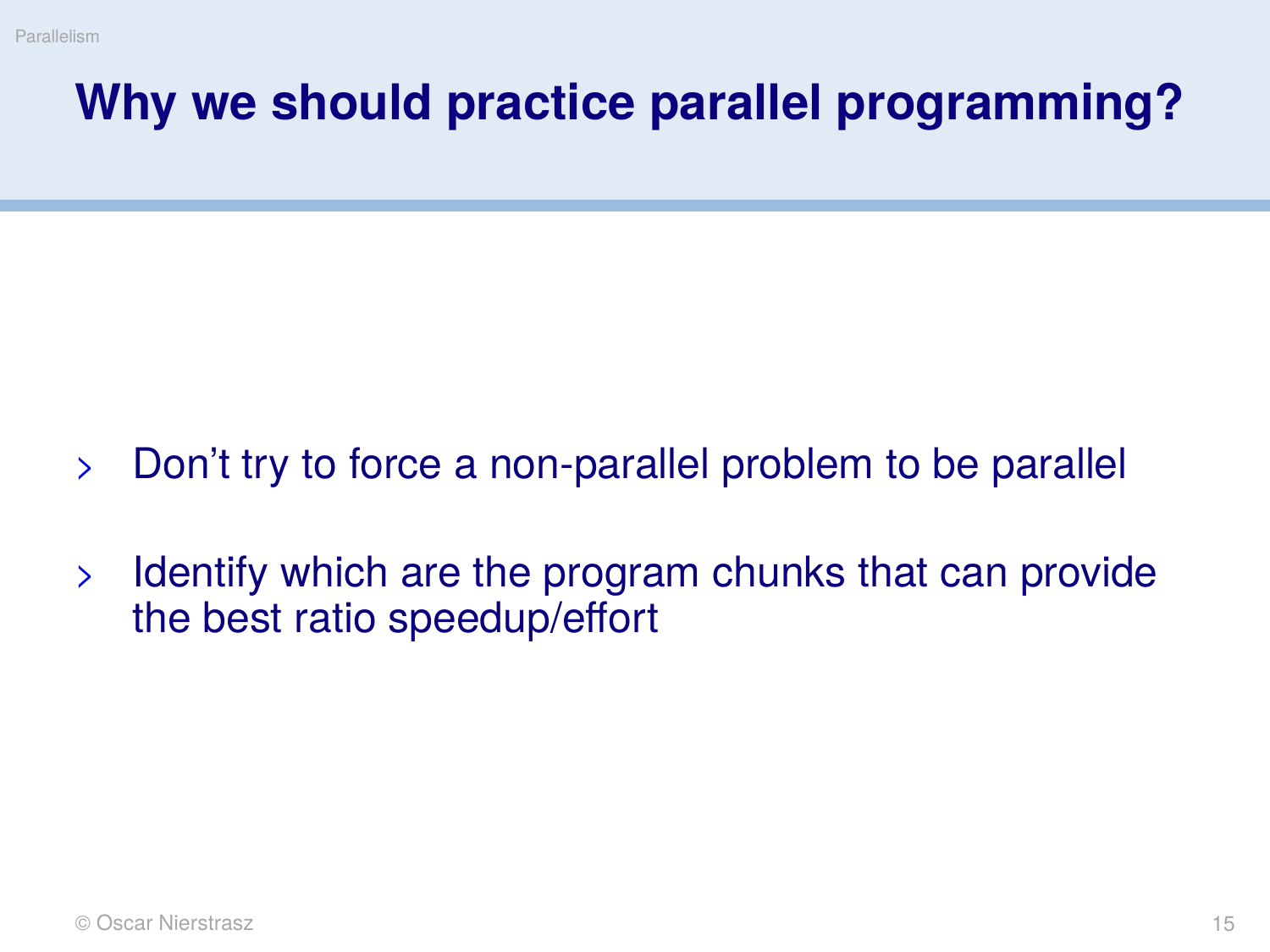

Parallelism
# Why we should practice parallel programming?
Don’t try to force a non-parallel problem to be parallel

Identify which are the program chunks that can provide the best ratio speedup/effort

© Oscar Nierstrasz
15